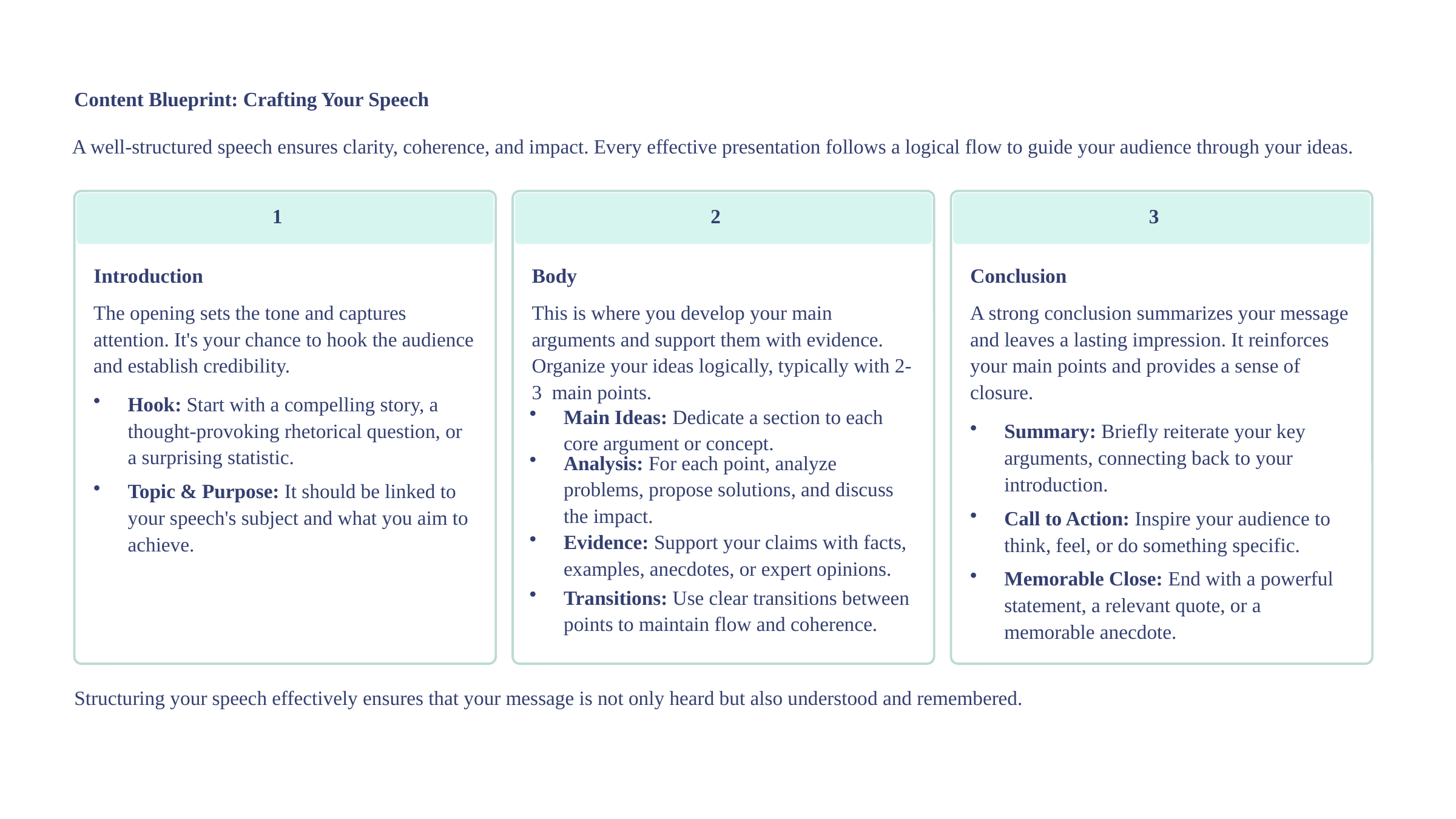

Content Blueprint: Crafting Your Speech
A well-structured speech ensures clarity, coherence, and impact. Every effective presentation follows a logical flow to guide your audience through your ideas.

1
2
3
Introduction
Body
Conclusion
The opening sets the tone and captures attention. It's your chance to hook the audience and establish credibility.
This is where you develop your main arguments and support them with evidence. Organize your ideas logically, typically with 2-3  main points.
A strong conclusion summarizes your message and leaves a lasting impression. It reinforces your main points and provides a sense of closure.
Hook: Start with a compelling story, a thought-provoking rhetorical question, or a surprising statistic.
Main Ideas: Dedicate a section to each core argument or concept.
Summary: Briefly reiterate your key arguments, connecting back to your introduction.
Analysis: For each point, analyze problems, propose solutions, and discuss the impact.
Topic & Purpose: It should be linked to your speech's subject and what you aim to achieve.
Call to Action: Inspire your audience to think, feel, or do something specific.
Evidence: Support your claims with facts, examples, anecdotes, or expert opinions.
Memorable Close: End with a powerful statement, a relevant quote, or a memorable anecdote.

Transitions: Use clear transitions between points to maintain flow and coherence.
Structuring your speech effectively ensures that your message is not only heard but also understood and remembered.